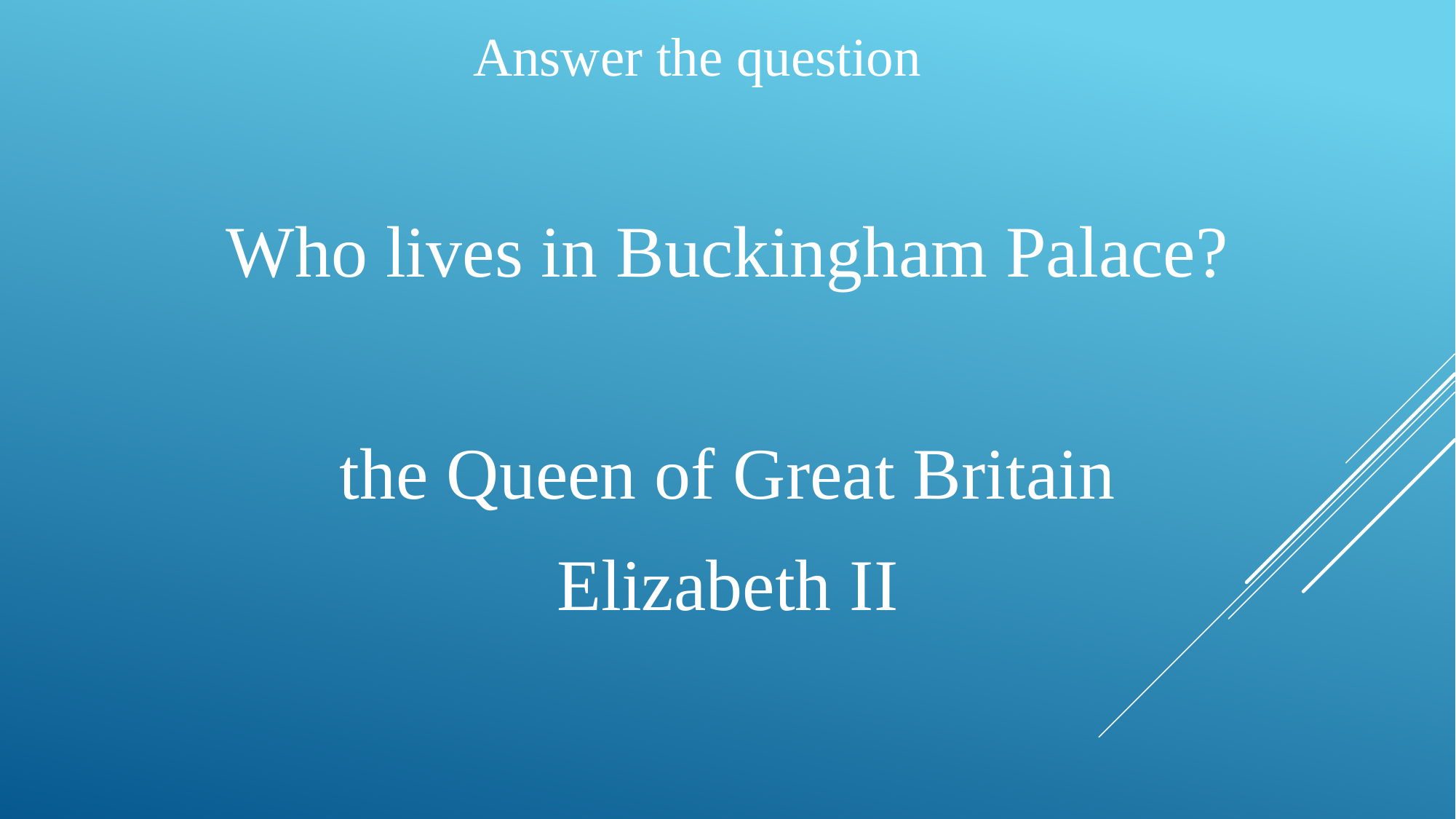

Answer the question
Who lives in Buckingham Palace?

the Queen of Great Britain
Elizabeth II